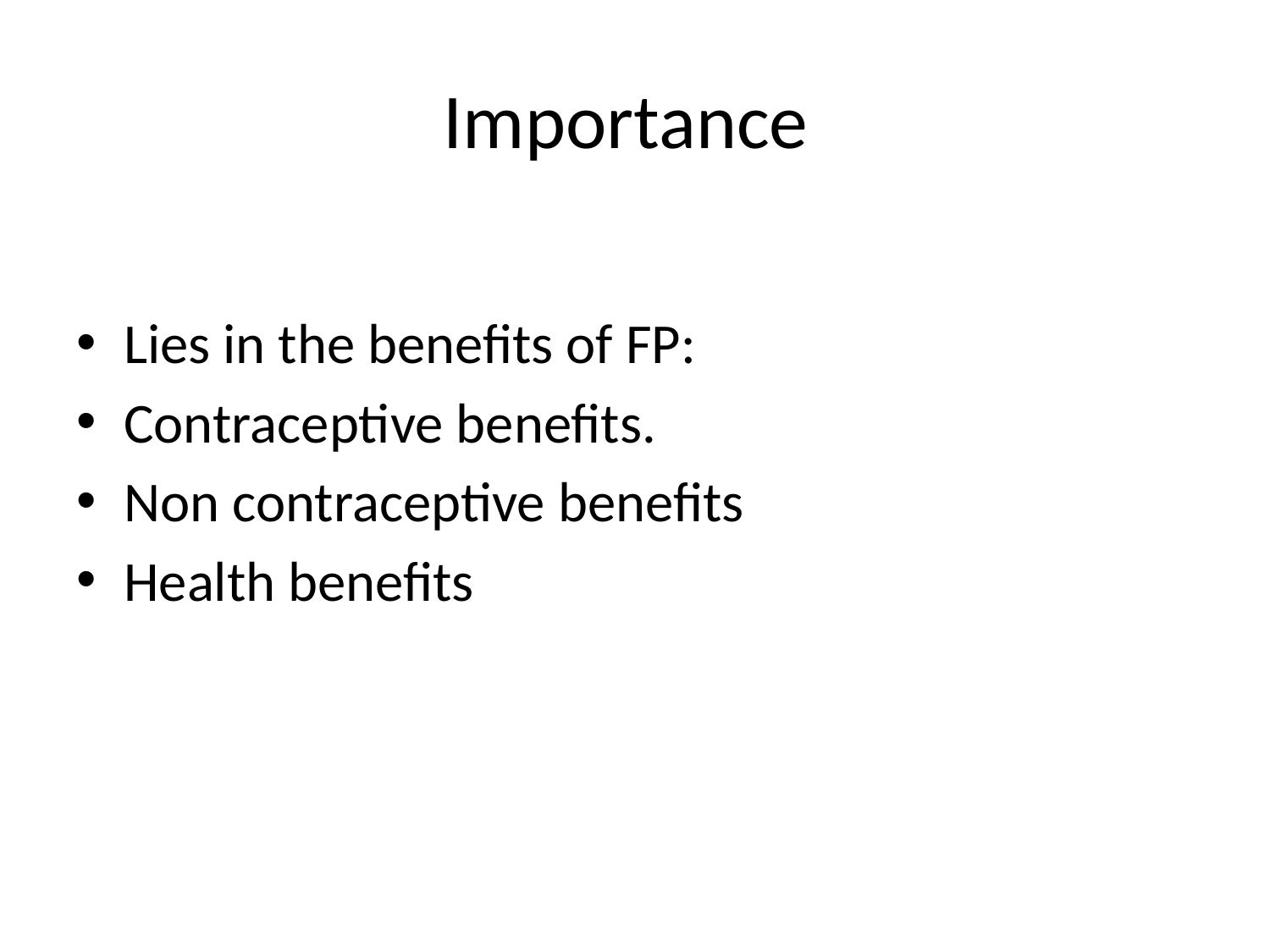

# Importance

Lies in the benefits of FP:
Contraceptive benefits.
Non contraceptive benefits
Health benefits